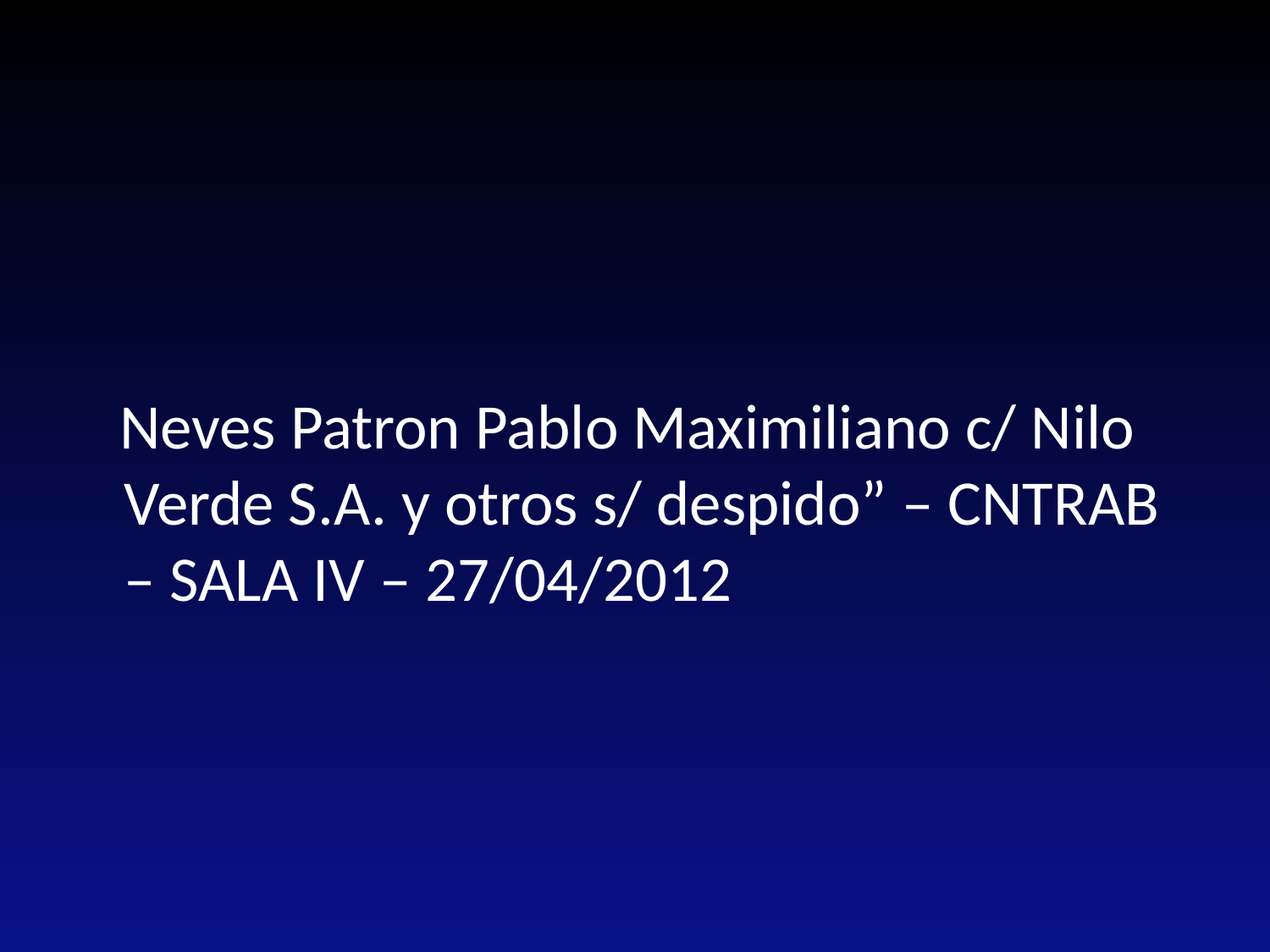

Neves Patron Pablo Maximiliano c/ Nilo Verde S.A. y otros s/ despido” – CNTRAB – SALA IV – 27/04/2012